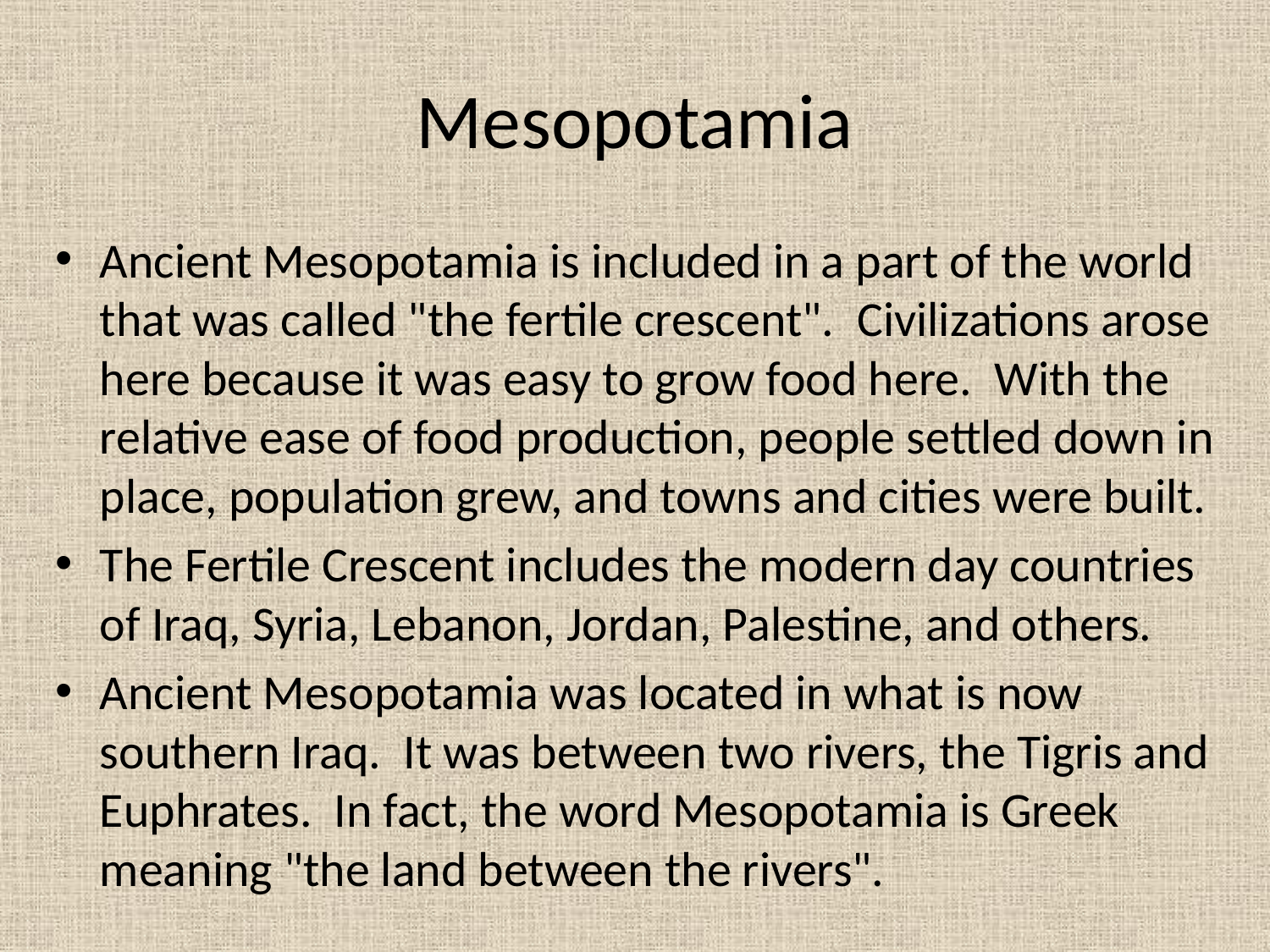

# Mesopotamia
Ancient Mesopotamia is included in a part of the world that was called "the fertile crescent".  Civilizations arose here because it was easy to grow food here.  With the relative ease of food production, people settled down in place, population grew, and towns and cities were built.
The Fertile Crescent includes the modern day countries of Iraq, Syria, Lebanon, Jordan, Palestine, and others.
Ancient Mesopotamia was located in what is now southern Iraq.  It was between two rivers, the Tigris and Euphrates.  In fact, the word Mesopotamia is Greek meaning "the land between the rivers".